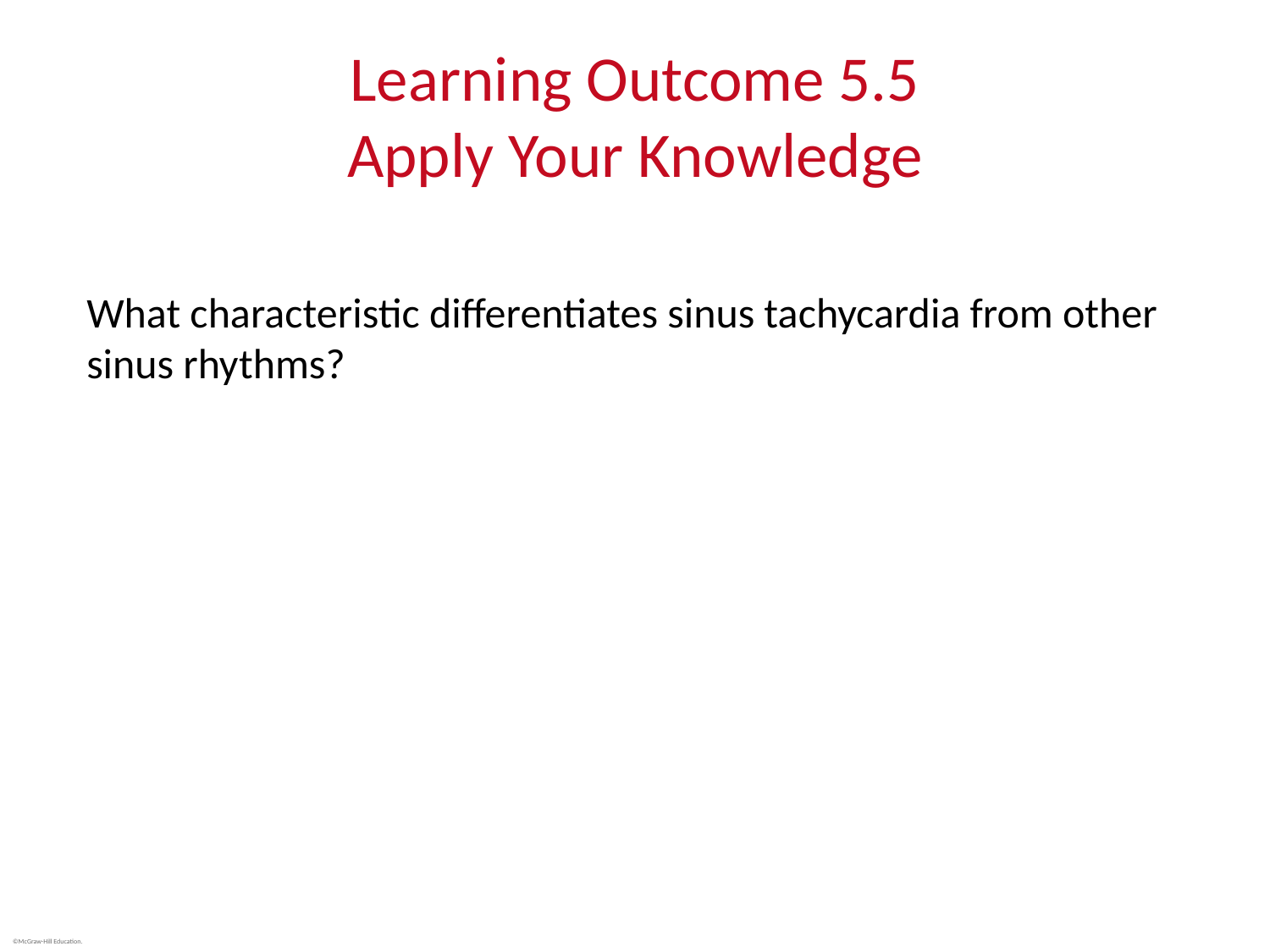

# Learning Outcome 5.5 Apply Your Knowledge
What characteristic differentiates sinus tachycardia from other sinus rhythms?